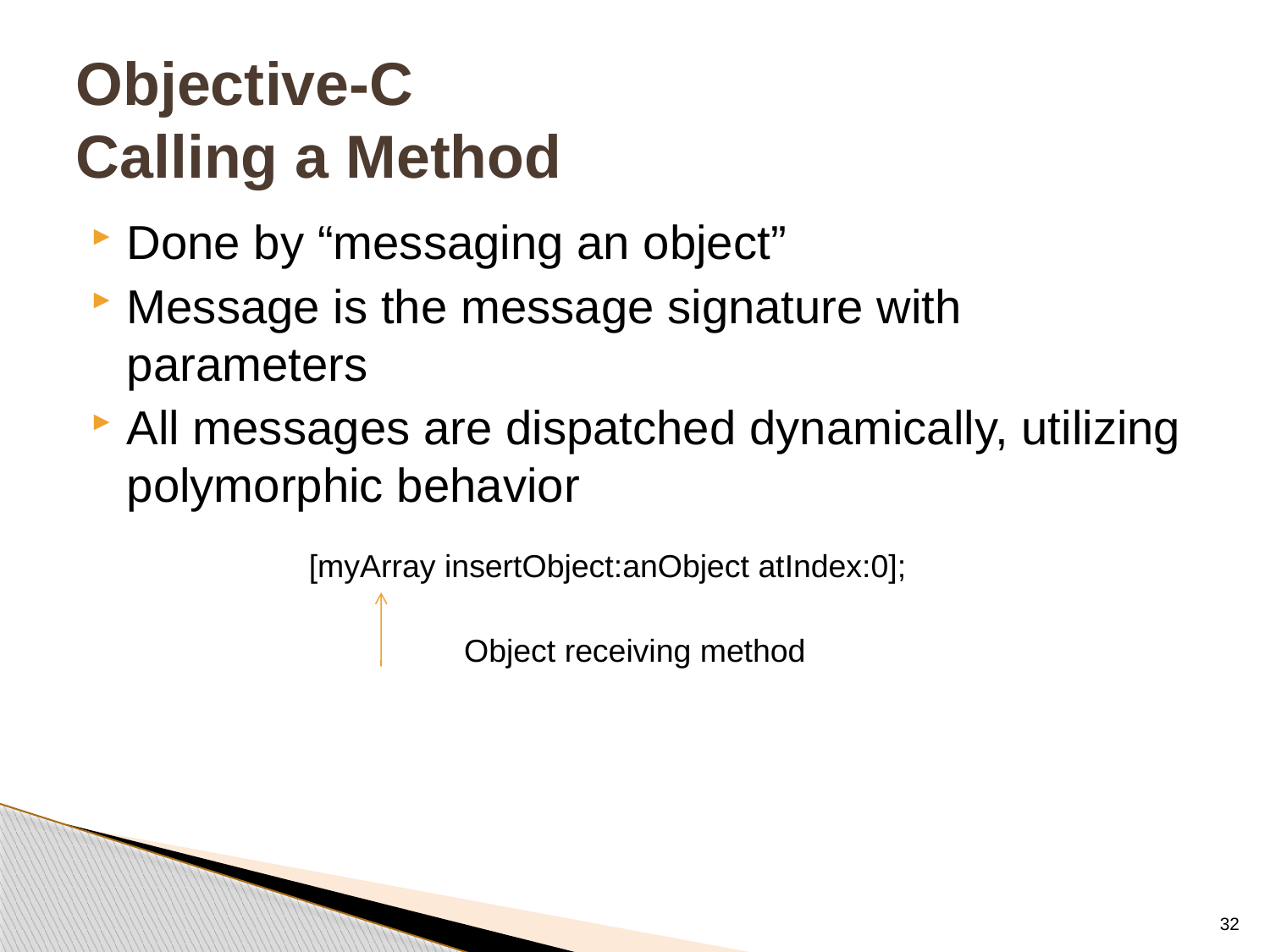

# Objective-C Calling a Method
Done by “messaging an object”
Message is the message signature with parameters
All messages are dispatched dynamically, utilizing polymorphic behavior
[myArray insertObject:anObject atIndex:0];
Object receiving method
32